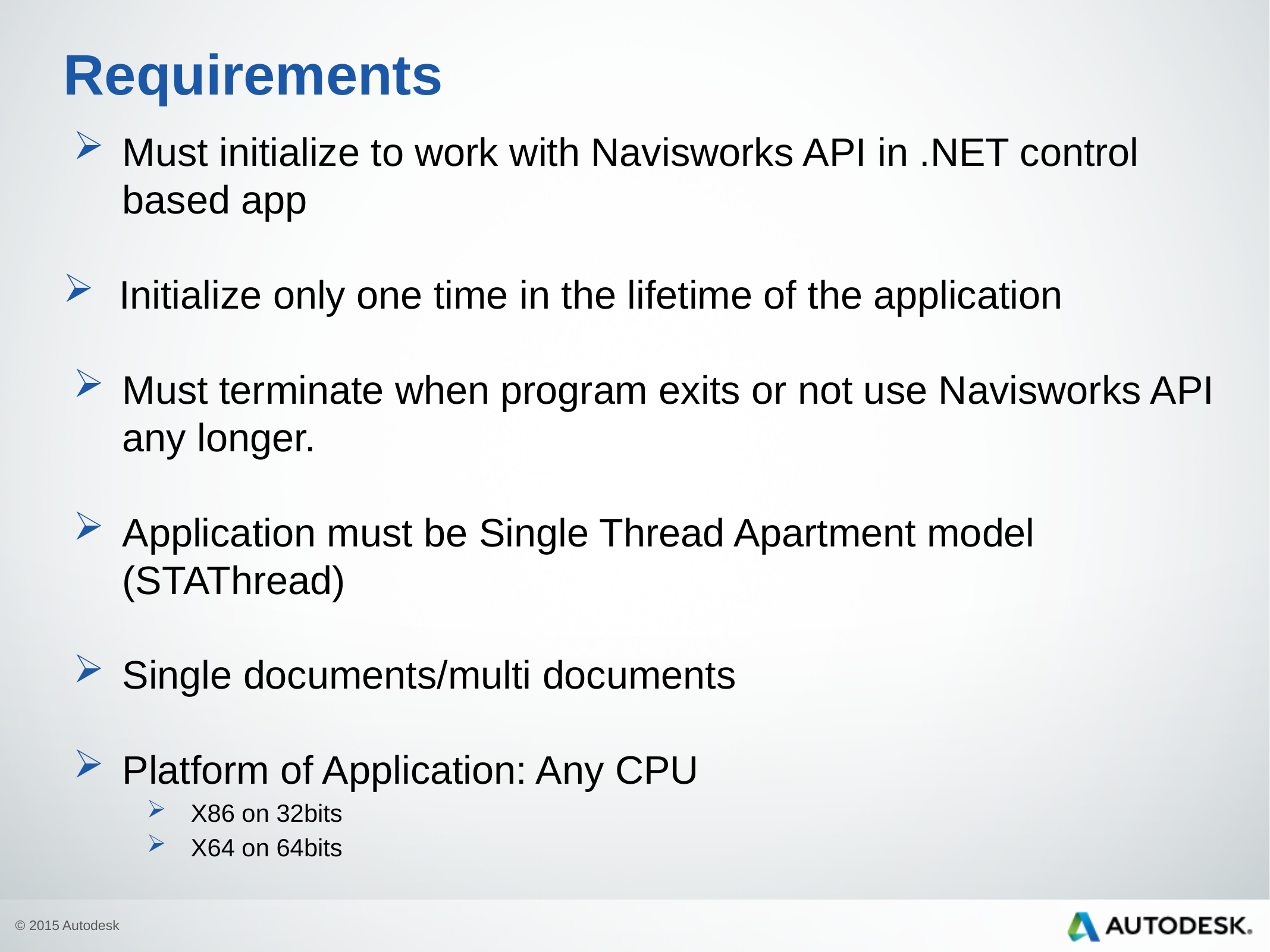

# Requirements
Must initialize to work with Navisworks API in .NET control based app

 Initialize only one time in the lifetime of the application

Must terminate when program exits or not use Navisworks API any longer.

Application must be Single Thread Apartment model (STAThread)

Single documents/multi documents

Platform of Application: Any CPU
X86 on 32bits
X64 on 64bits